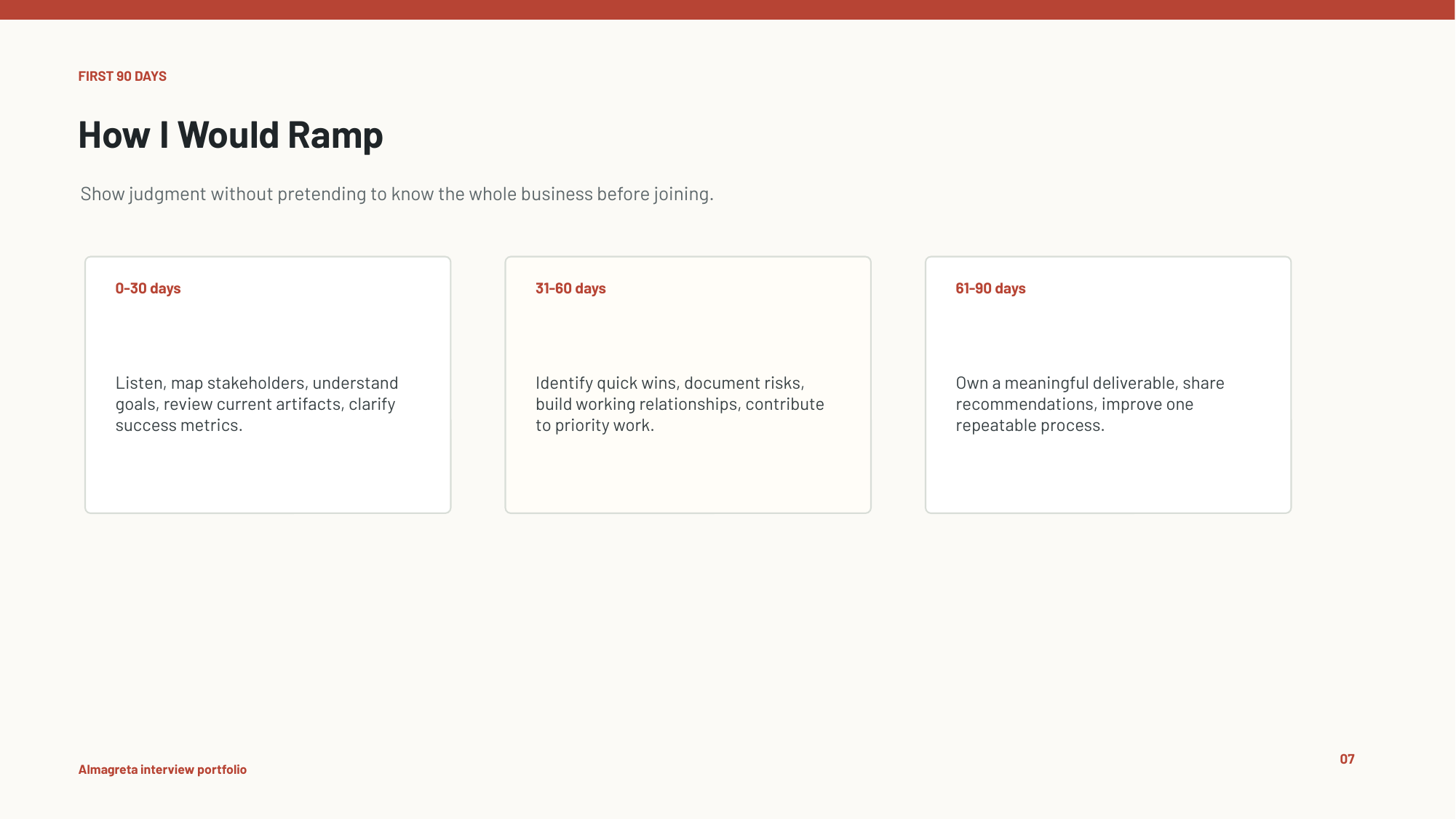

FIRST 90 DAYS
How I Would Ramp
Show judgment without pretending to know the whole business before joining.

0-30 days
31-60 days
61-90 days
Listen, map stakeholders, understand goals, review current artifacts, clarify success metrics.
Identify quick wins, document risks, build working relationships, contribute to priority work.
Own a meaningful deliverable, share recommendations, improve one repeatable process.
07
Almagreta interview portfolio